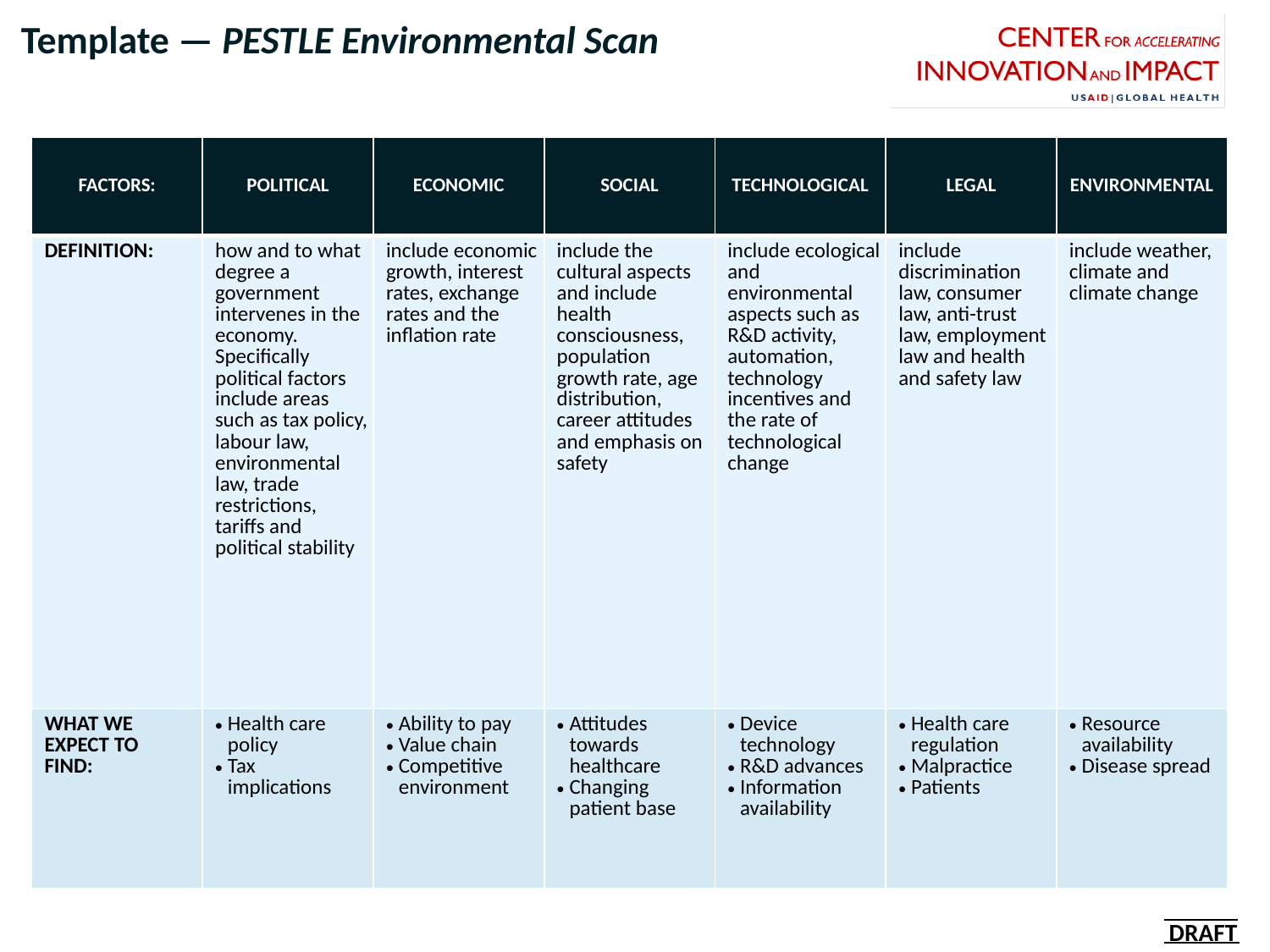

# Template — PESTLE Environmental Scan
| FACTORS: | POLITICAL | ECONOMIC | SOCIAL | TECHNOLOGICAL | LEGAL | ENVIRONMENTAL |
| --- | --- | --- | --- | --- | --- | --- |
| DEFINITION: | how and to what degree a government intervenes in the economy. Specifically political factors include areas such as tax policy, labour law, environmental law, trade restrictions, tariffs and political stability | include economic growth, interest rates, exchange rates and the inflation rate | include the cultural aspects and include health consciousness, population growth rate, age distribution, career attitudes and emphasis on safety | include ecological and environmental aspects such as R&D activity, automation, technology incentives and the rate of technological change | include discrimination law, consumer law, anti-trust law, employment law and health and safety law | include weather, climate and climate change |
| WHAT WE EXPECT TO FIND: | Health care policy Tax implications | Ability to pay Value chain Competitive environment | Attitudes towards healthcare Changing patient base | Device technology R&D advances Information availability | Health care regulation Malpractice Patients | Resource availability Disease spread |